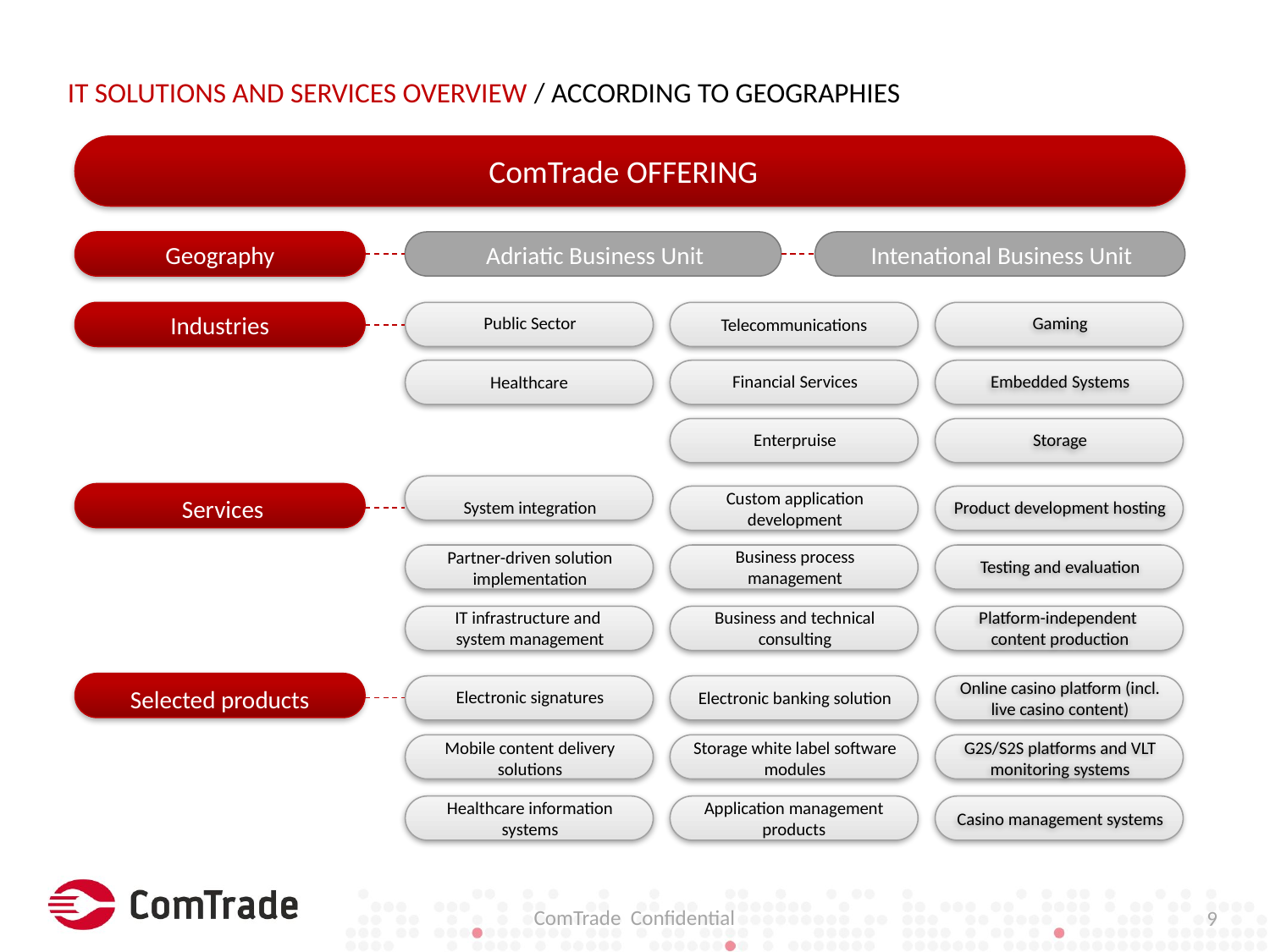

IT SOLUTIONS AND SERVICES OVERVIEW / ACCORDING TO GEOGRAPHIES

 ComTrade OFFERING

Geography
Adriatic Business Unit
Intenational Business Unit

Telecommunications

Industries
Public Sector

Gaming
Healthcare

Financial Services
Embedded Systems

Enterpruise
Storage
Enterprise Sector

Custom application development

 Services
System integration
Product development hosting
Business process management
Partner-driven solution implementation

Testing and evaluation
IT infrastructure and
system management
Business and technical consulting
Platform-independent
content production

Online casino platform (incl. live casino content)

Selected products
Electronic signatures
Electronic banking solution
Mobile content delivery solutions
Storage white label software modules
G2S/S2S platforms and VLT monitoring systems

Healthcare information systems

Application management products

Casino management systems
ComTrade  Confidential
9